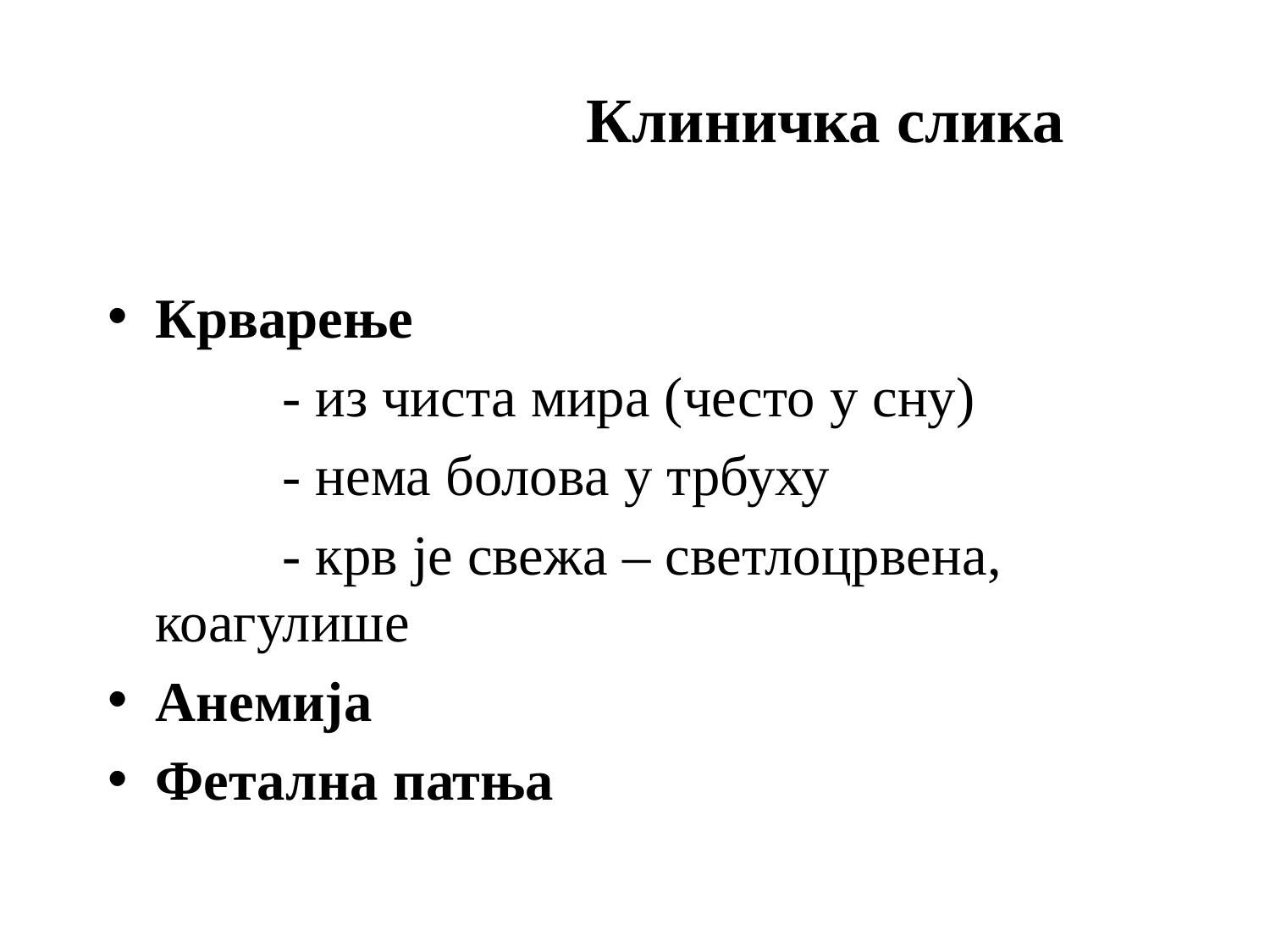

# Клиничка слика
Крварење
		- из чиста мира (често у сну)
		- нема болова у трбуху
		- крв је свежа – светлоцрвена, коагулише
Анемија
Фетална патња